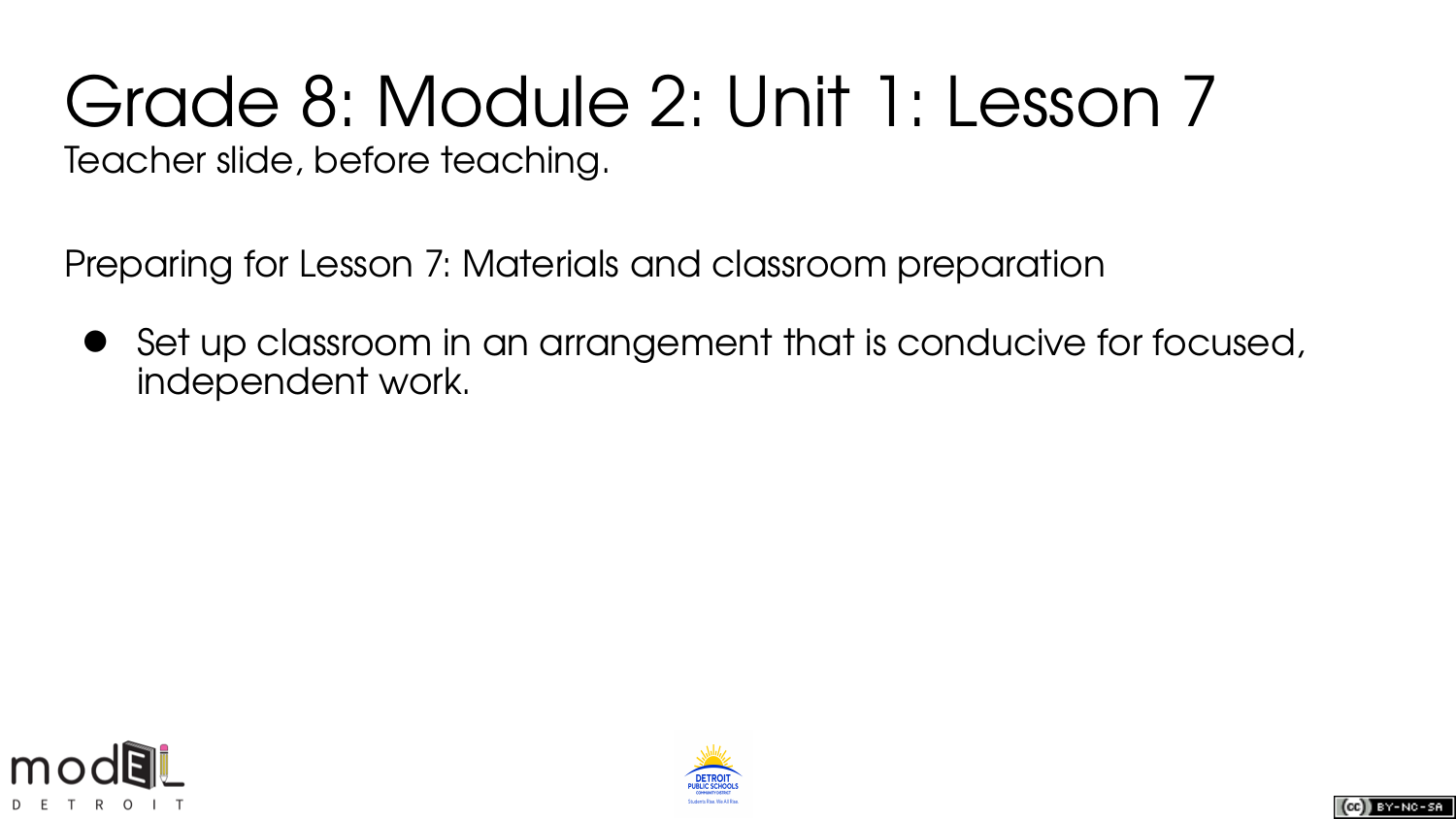

# Grade 8: Module 2: Unit 1: Lesson 7
Teacher slide, before teaching.
Preparing for Lesson 7: Materials and classroom preparation

Set up classroom in an arrangement that is conducive for focused, independent work.